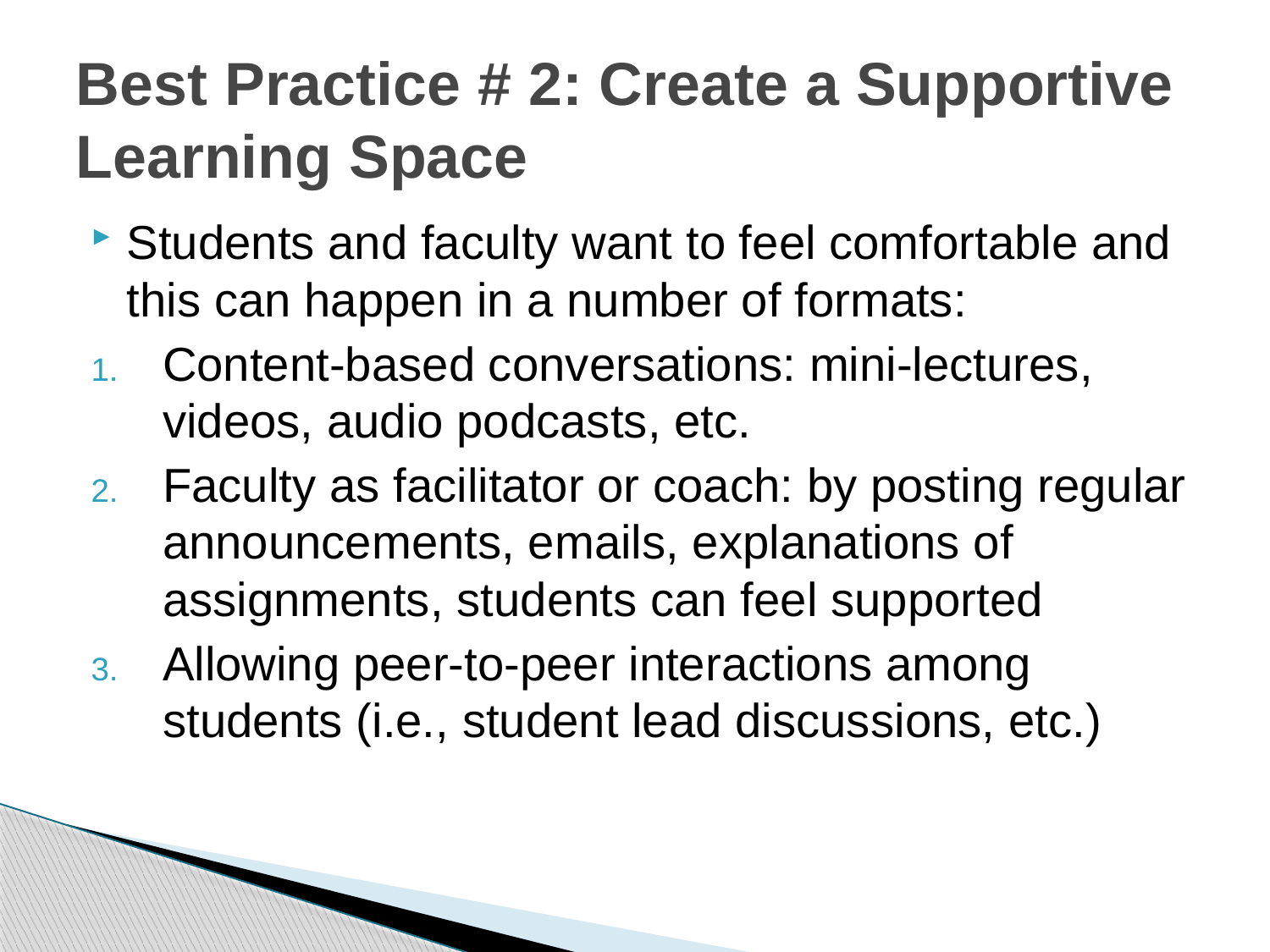

# Best Practice # 2: Create a Supportive Learning Space
Students and faculty want to feel comfortable and this can happen in a number of formats:
Content-based conversations: mini-lectures, videos, audio podcasts, etc.
Faculty as facilitator or coach: by posting regular announcements, emails, explanations of assignments, students can feel supported
Allowing peer-to-peer interactions among students (i.e., student lead discussions, etc.)